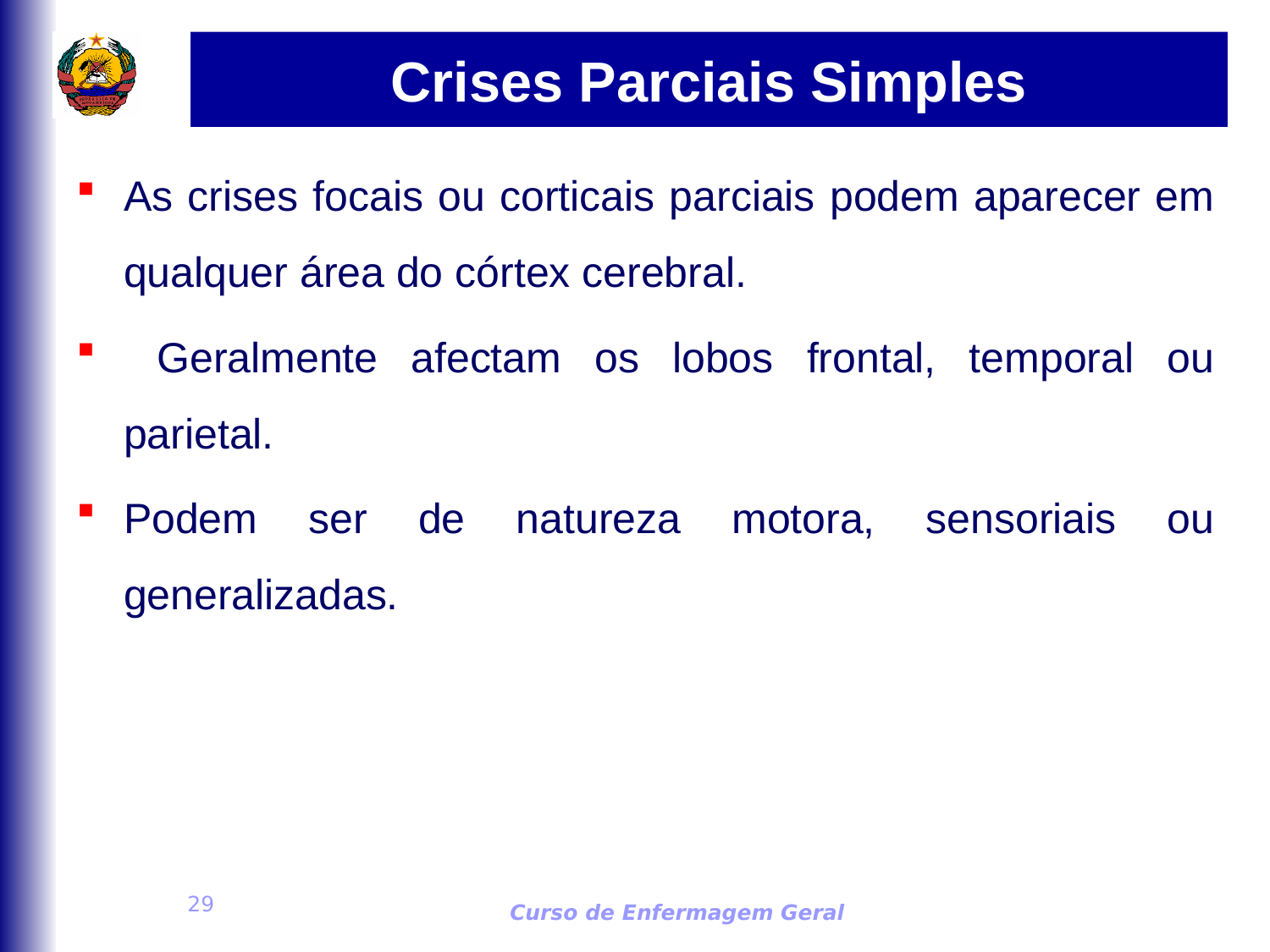

# Crises Parciais Simples
As crises focais ou corticais parciais podem aparecer em qualquer área do córtex cerebral.
 Geralmente afectam os lobos frontal, temporal ou parietal.
Podem ser de natureza motora, sensoriais ou generalizadas.

29
Curso de Enfermagem Geral